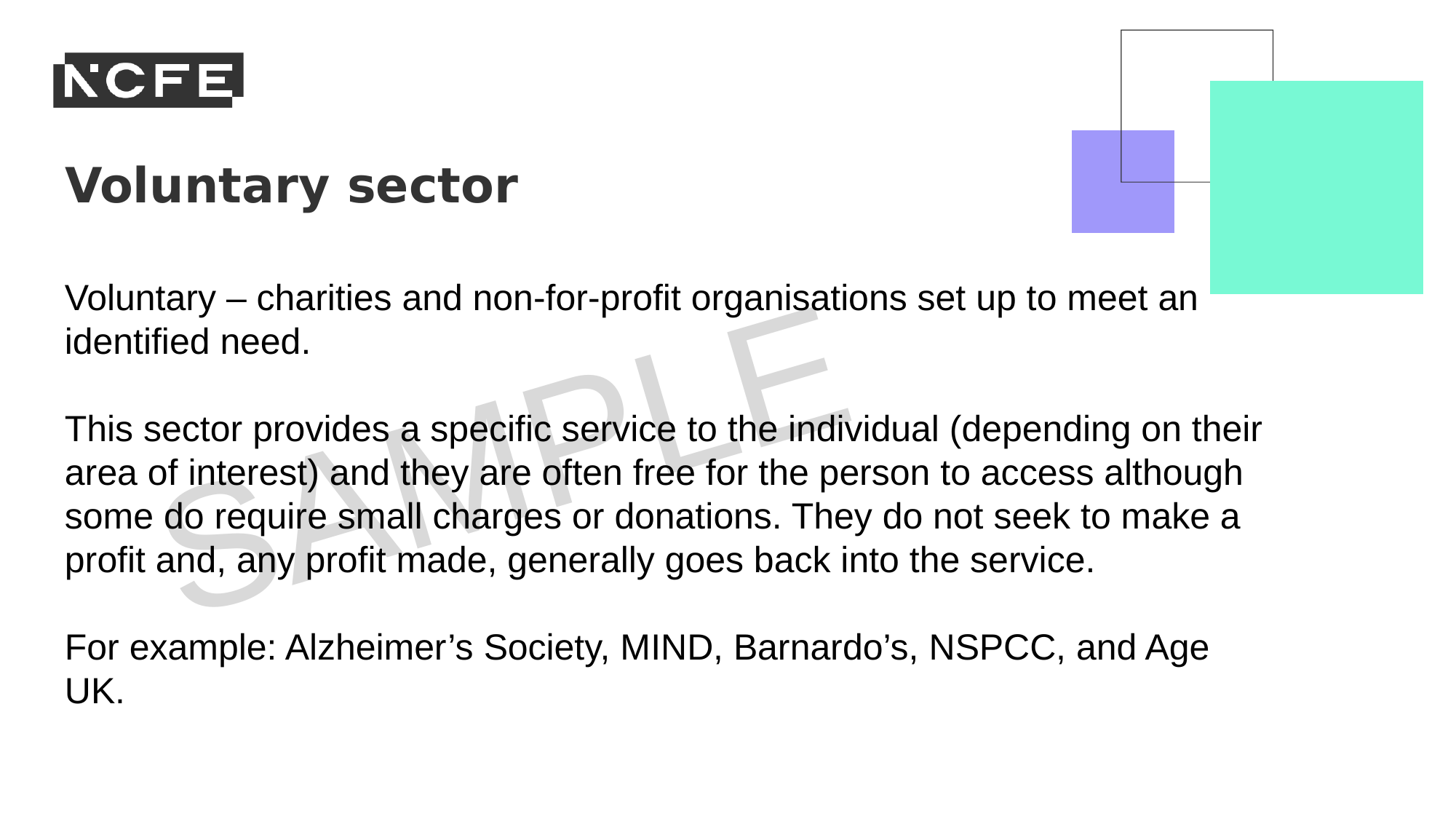

Voluntary sector
Voluntary – charities and non-for-profit organisations set up to meet an identified need.

This sector provides a specific service to the individual (depending on their area of interest) and they are often free for the person to access although some do require small charges or donations. They do not seek to make a profit and, any profit made, generally goes back into the service.

For example: Alzheimer’s Society, MIND, Barnardo’s, NSPCC, and Age UK.